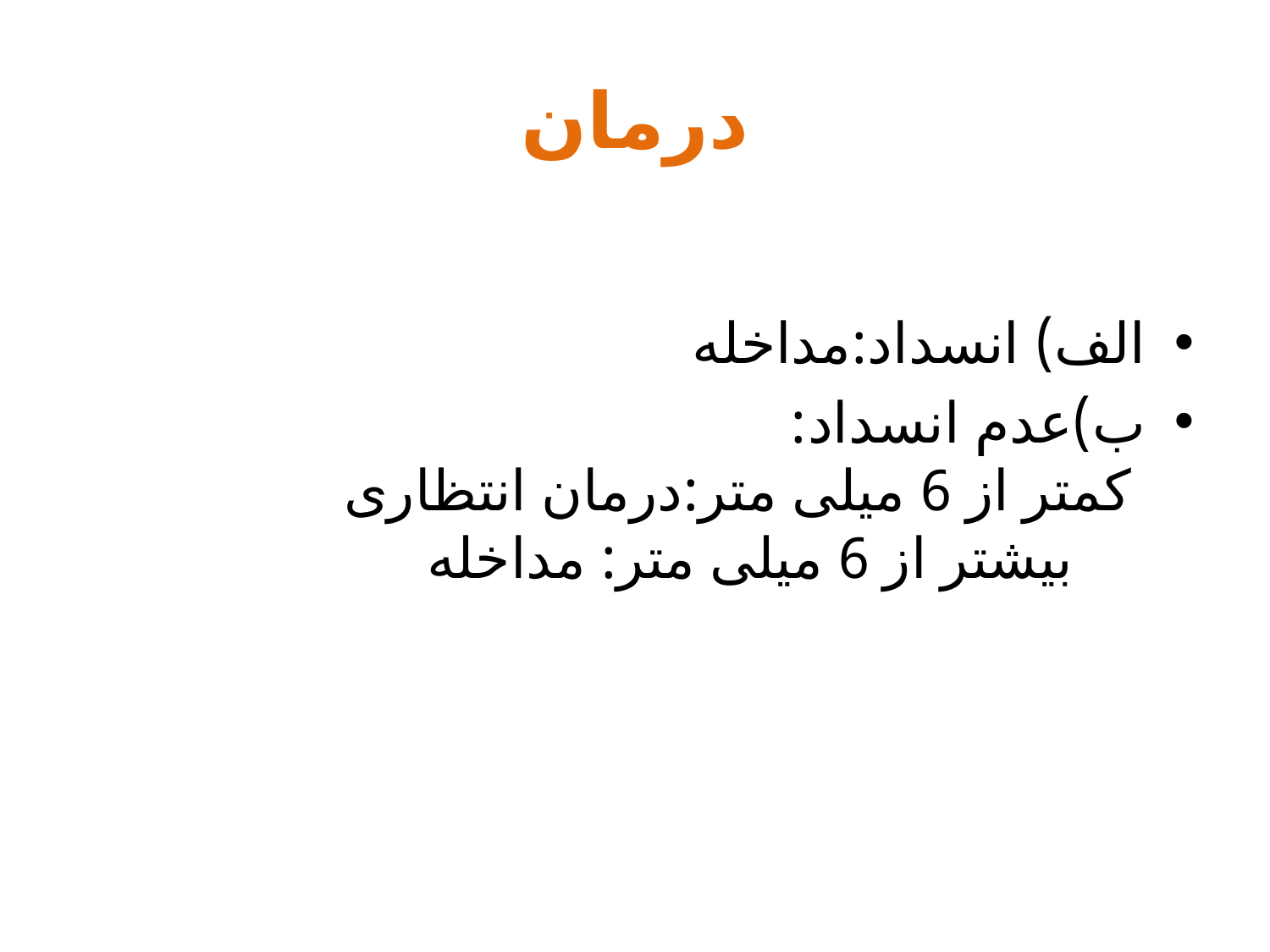

# درمان

الف) انسداد:مداخله
ب)عدم انسداد:                                                  کمتر از 6 میلی متر:درمان انتظاری                        بیشتر از 6 میلی متر: مداخله